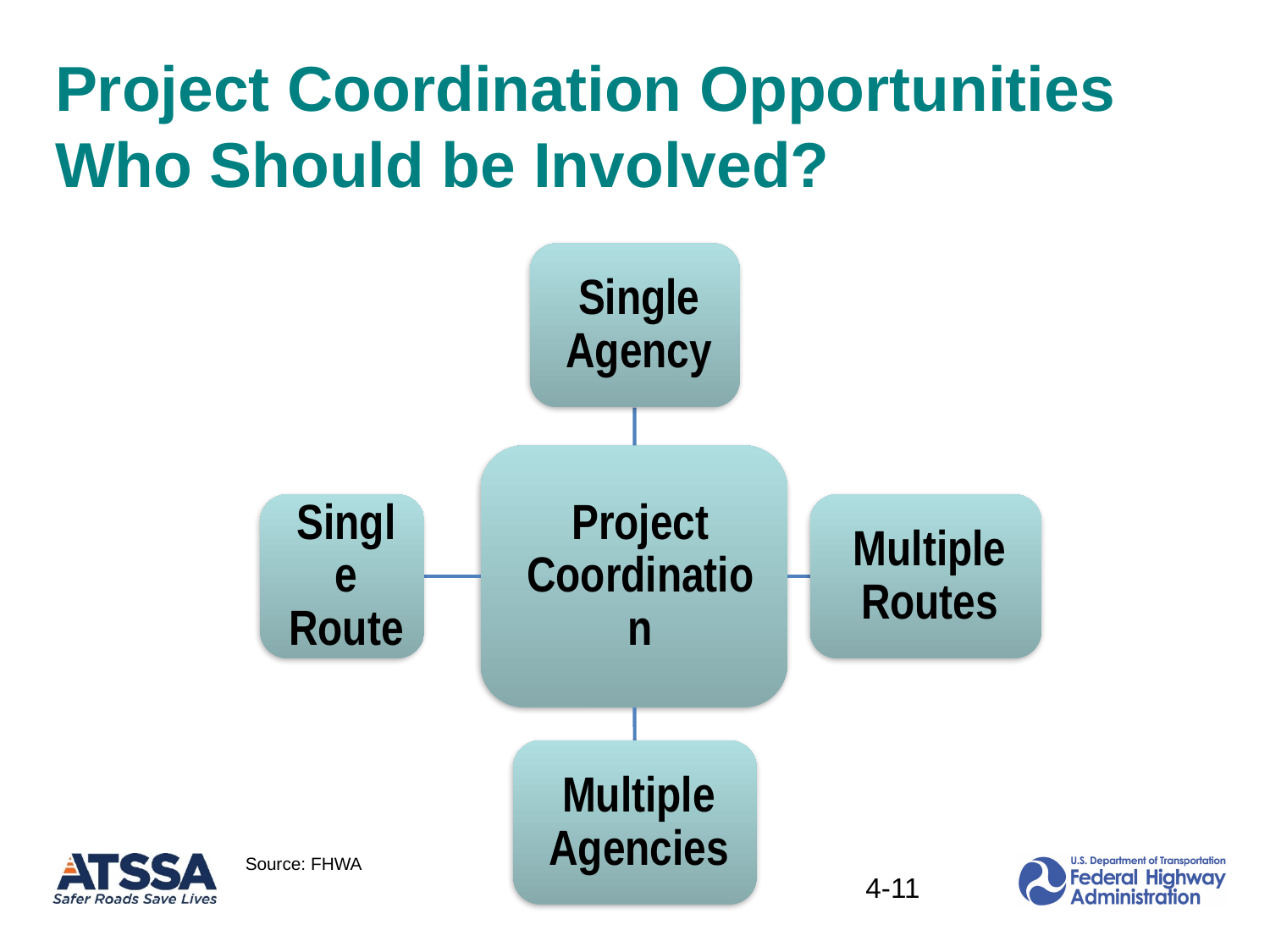

# Project Coordination Opportunities Who Should be Involved?
Project Coordination
Single Agency
Multiple Routes
Multiple Agencies
Single Route
Source: FHWA